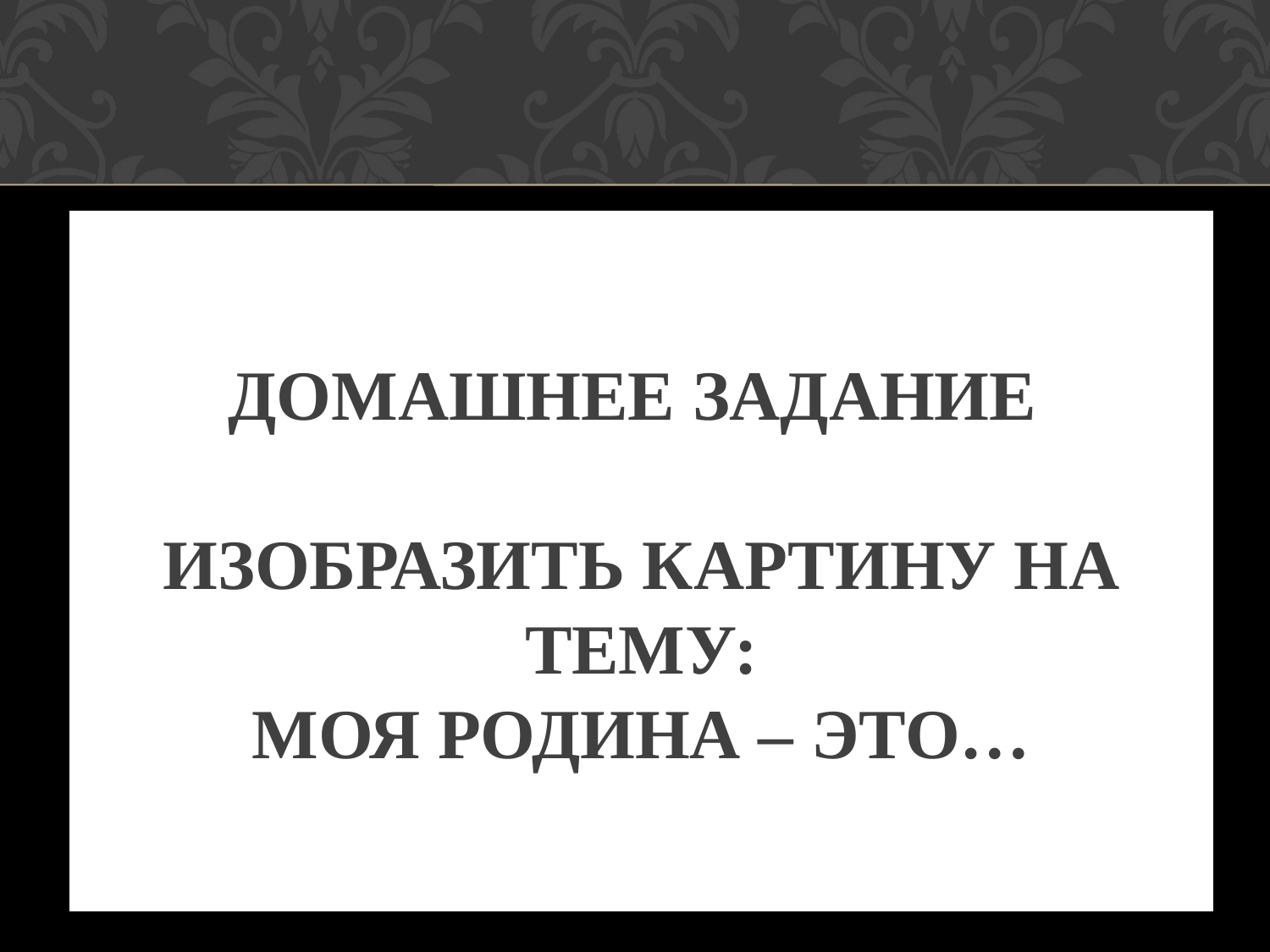

# Домашнее задание Изобразить картину на тему: Моя Родина – это…